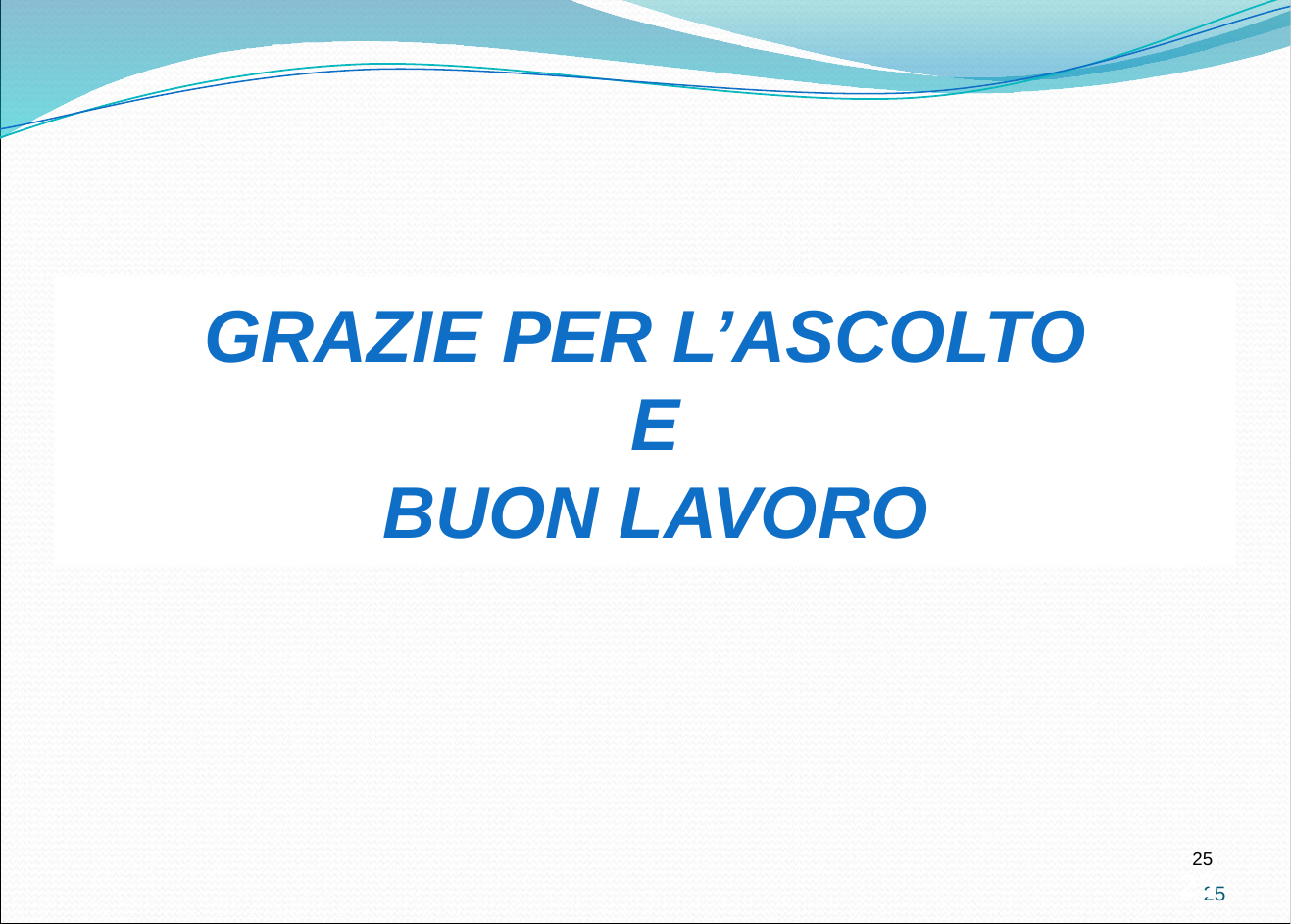

GRAZIE PER L’ASCOLTO
 E
 BUON LAVORO
25
25
25